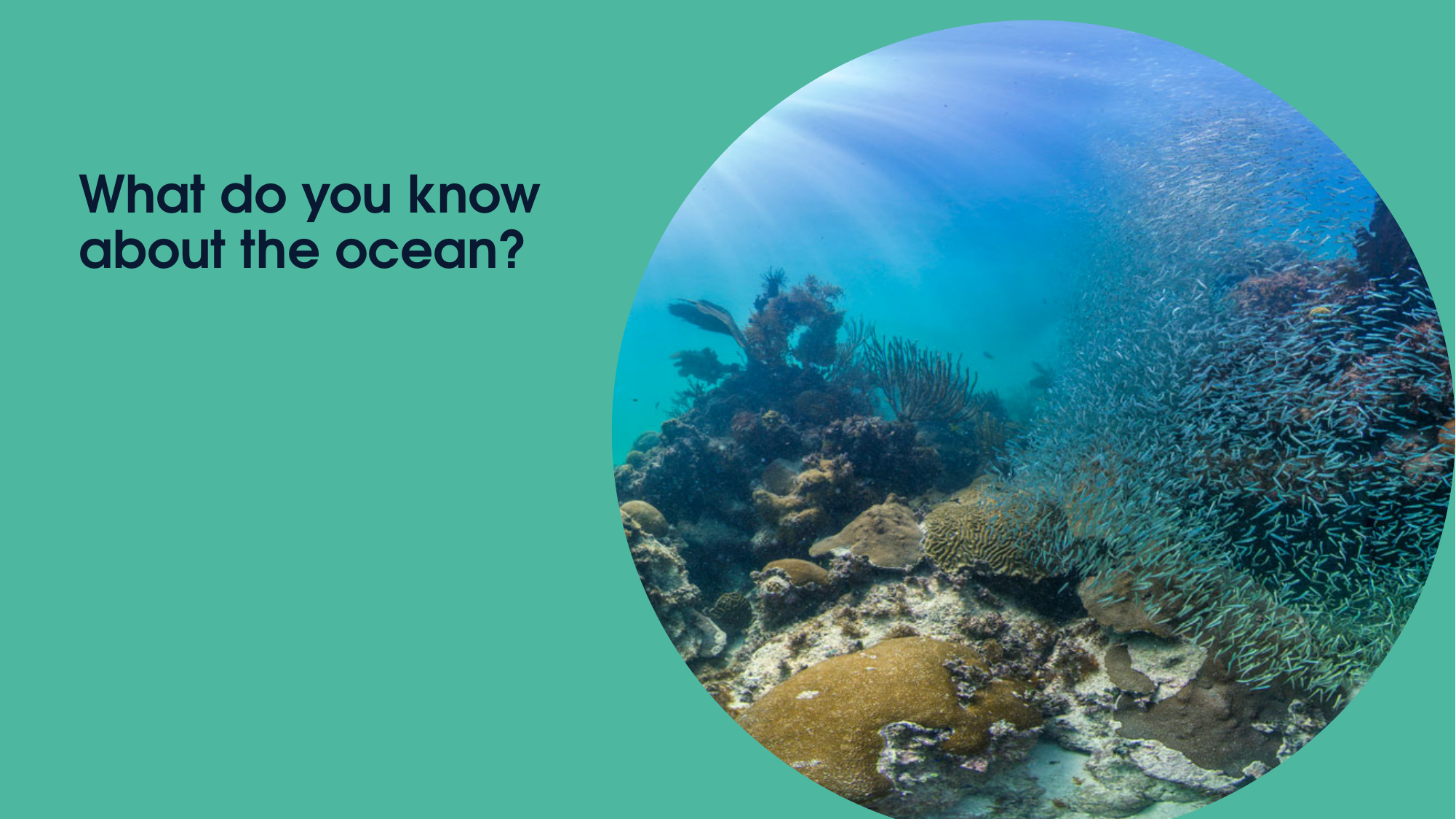

What do you know about the ocean?